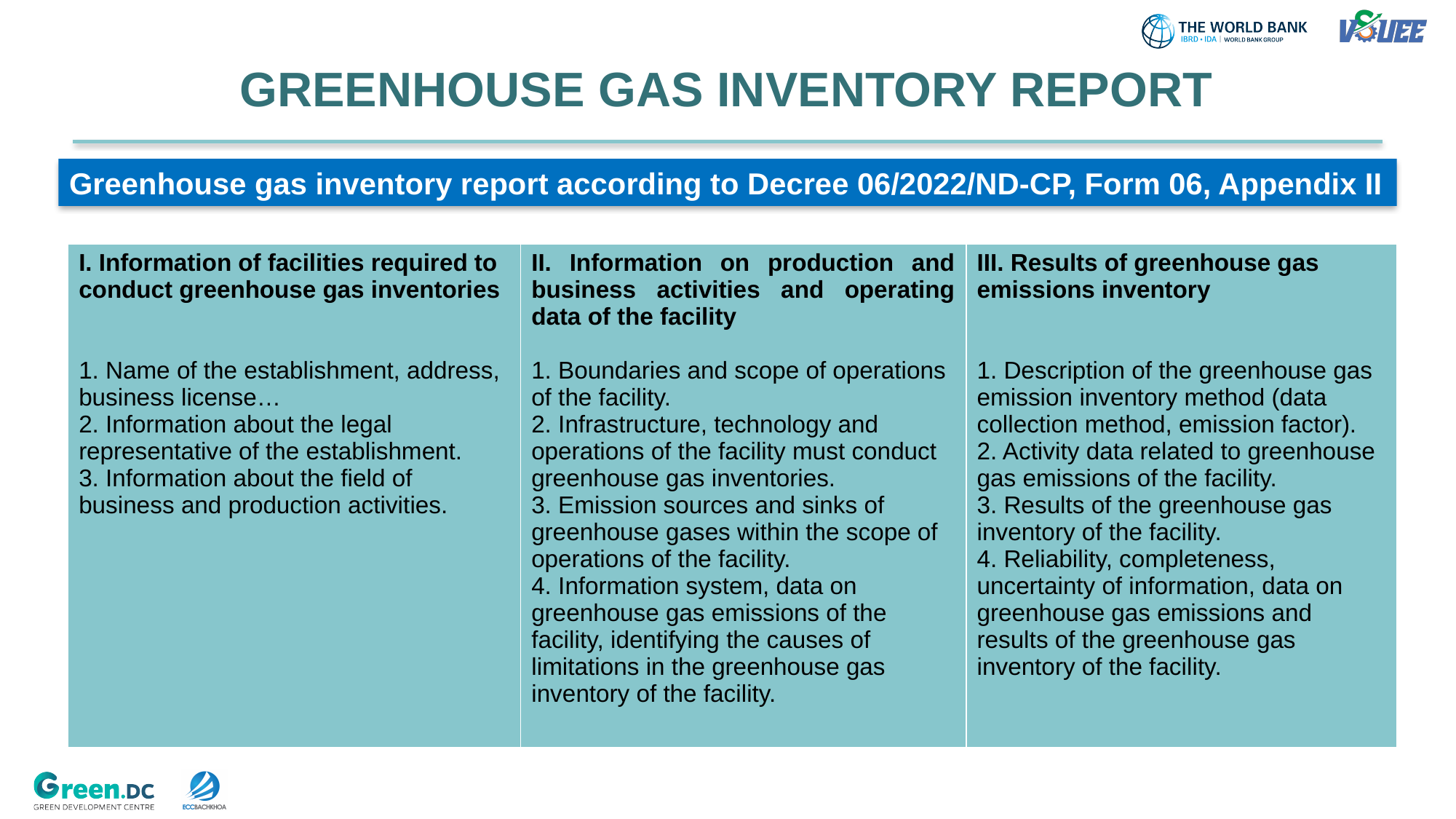

# GREENHOUSE GAS INVENTORY REPORT
Greenhouse gas inventory report according to Decree 06/2022/ND-CP, Form 06, Appendix II
| I. Information of facilities required to conduct greenhouse gas inventories 1. Name of the establishment, address, business license… 2. Information about the legal representative of the establishment. 3. Information about the field of business and production activities. | II. Information on production and business activities and operating data of the facility 1. Boundaries and scope of operations of the facility. 2. Infrastructure, technology and operations of the facility must conduct greenhouse gas inventories. 3. Emission sources and sinks of greenhouse gases within the scope of operations of the facility. 4. Information system, data on greenhouse gas emissions of the facility, identifying the causes of limitations in the greenhouse gas inventory of the facility. | III. Results of greenhouse gas emissions inventory 1. Description of the greenhouse gas emission inventory method (data collection method, emission factor). 2. Activity data related to greenhouse gas emissions of the facility. 3. Results of the greenhouse gas inventory of the facility. 4. Reliability, completeness, uncertainty of information, data on greenhouse gas emissions and results of the greenhouse gas inventory of the facility. |
| --- | --- | --- |